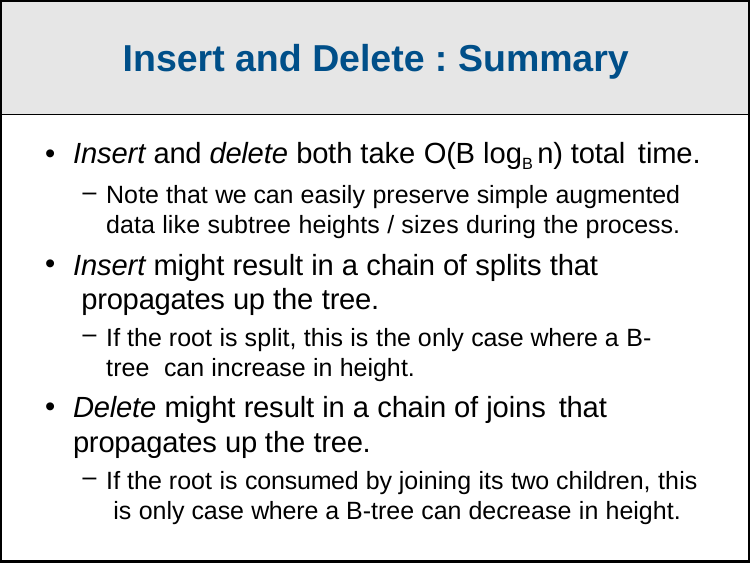

Insert and Delete : Summary
Insert and delete both take O(B logB n) total time.
Note that we can easily preserve simple augmented
data like subtree heights / sizes during the process.
Insert might result in a chain of splits that  propagates up the tree.
If the root is split, this is the only case where a B-tree  can increase in height.
Delete might result in a chain of joins that
propagates up the tree.
If the root is consumed by joining its two children, this  is only case where a B-tree can decrease in height.